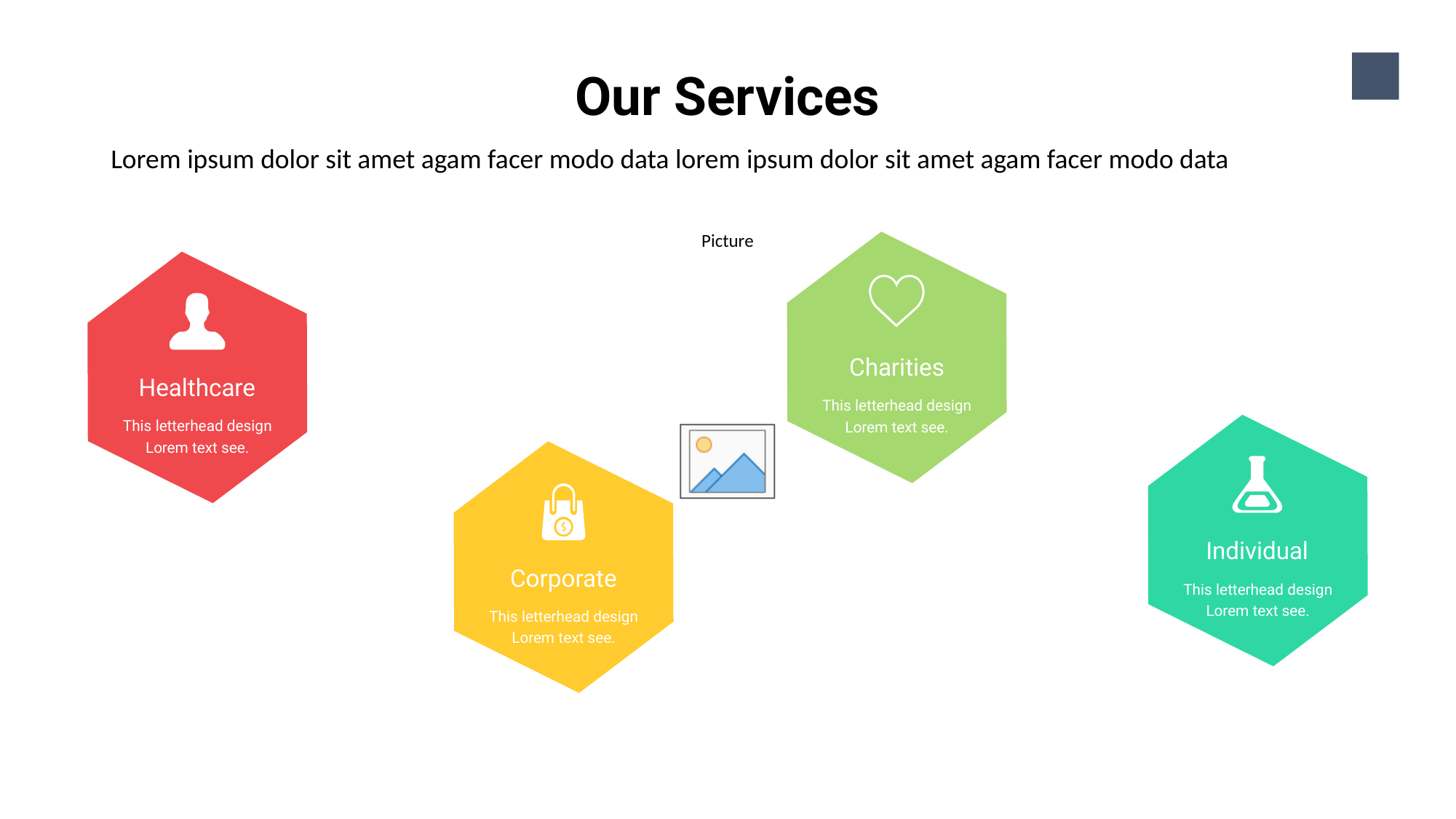

Our Services
7
Lorem ipsum dolor sit amet agam facer modo data lorem ipsum dolor sit amet agam facer modo data

Charities
This letterhead design Lorem text see.

Healthcare
This letterhead design Lorem text see.

Individual
This letterhead design Lorem text see.

Corporate
This letterhead design Lorem text see.